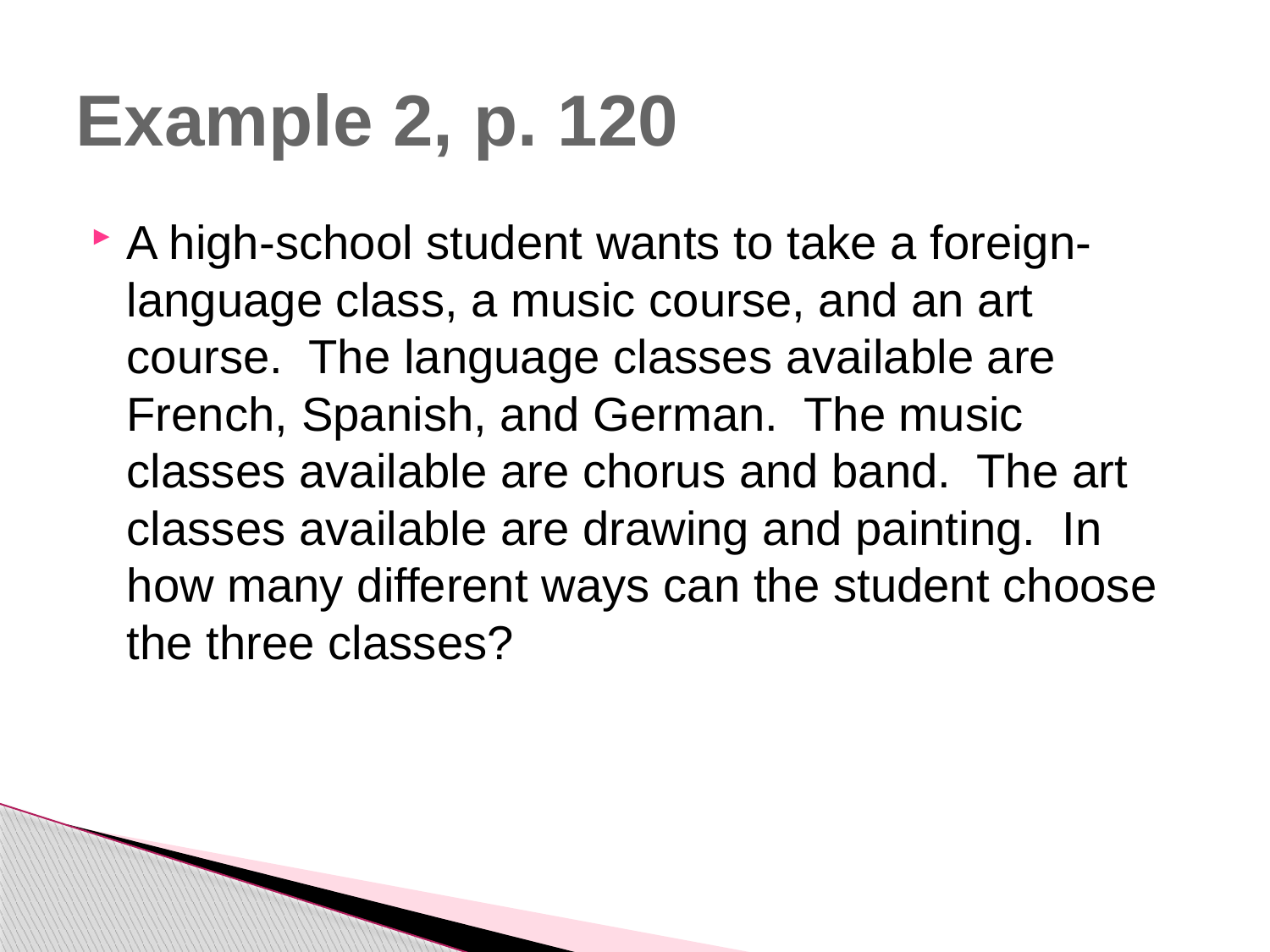

# Example 2, p. 120
A high-school student wants to take a foreign-language class, a music course, and an art course.  The language classes available are French, Spanish, and German.  The music classes available are chorus and band.  The art classes available are drawing and painting.  In how many different ways can the student choose the three classes?